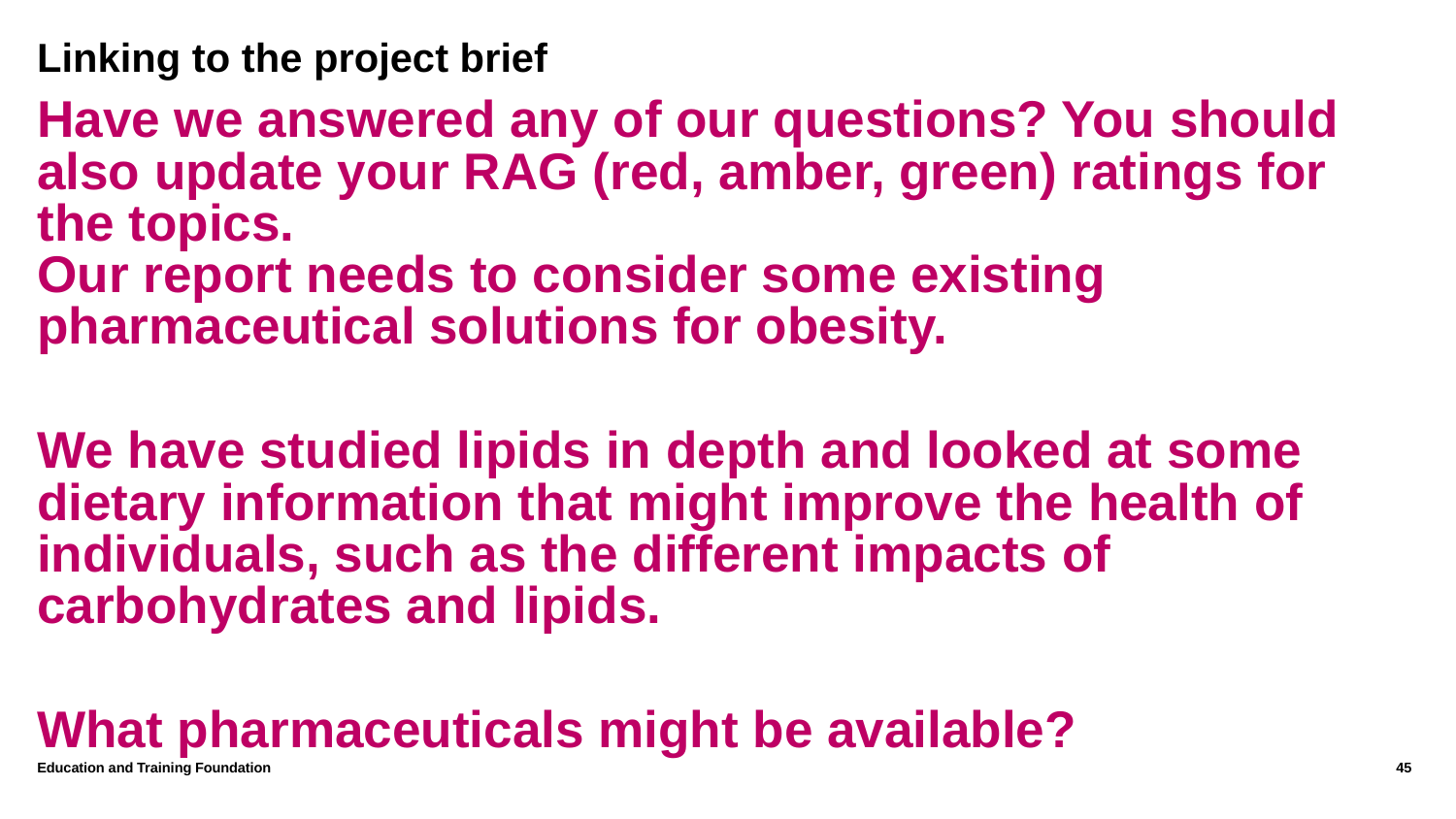

# Linking to the project brief
Have we answered any of our questions? You should also update your RAG (red, amber, green) ratings for the topics.
Our report needs to consider some existing pharmaceutical solutions for obesity.

We have studied lipids in depth and looked at some dietary information that might improve the health of individuals, such as the different impacts of carbohydrates and lipids.

What pharmaceuticals might be available?
Education and Training Foundation
45